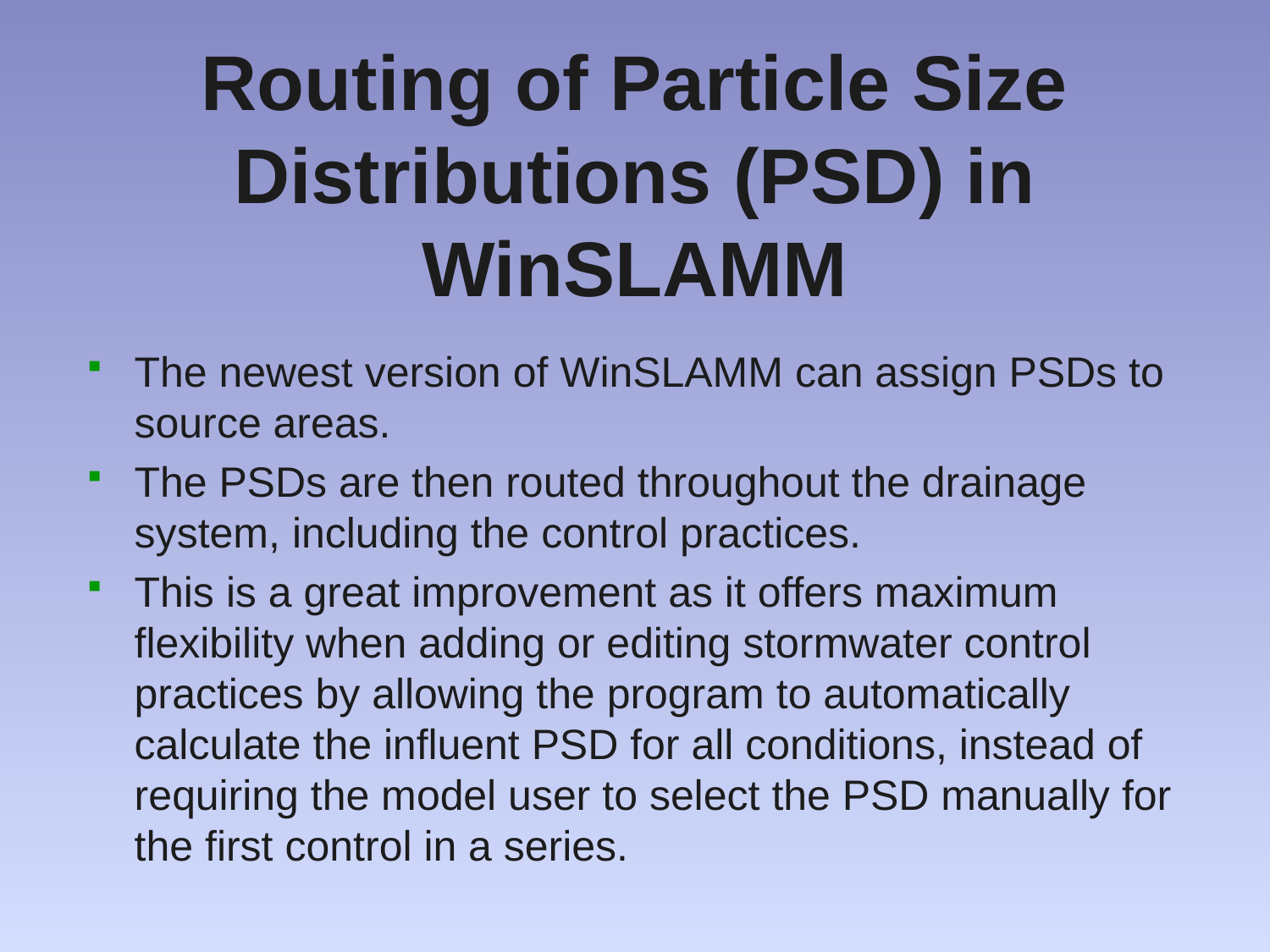

# Routing of Particle Size Distributions (PSD) in WinSLAMM
The newest version of WinSLAMM can assign PSDs to source areas.
The PSDs are then routed throughout the drainage system, including the control practices.
This is a great improvement as it offers maximum flexibility when adding or editing stormwater control practices by allowing the program to automatically calculate the influent PSD for all conditions, instead of requiring the model user to select the PSD manually for the first control in a series.